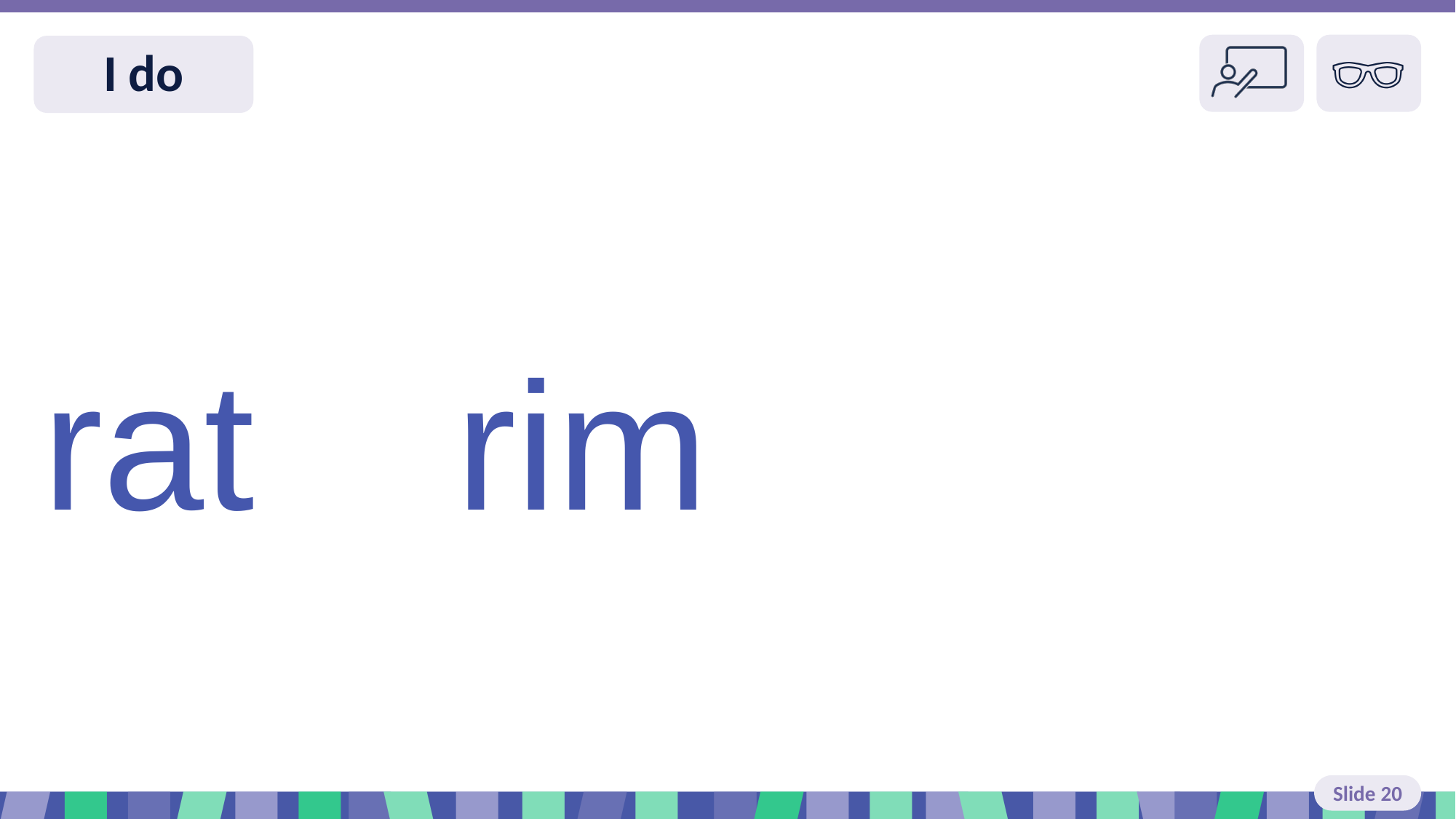

Slide 20 I do read
rat    rim